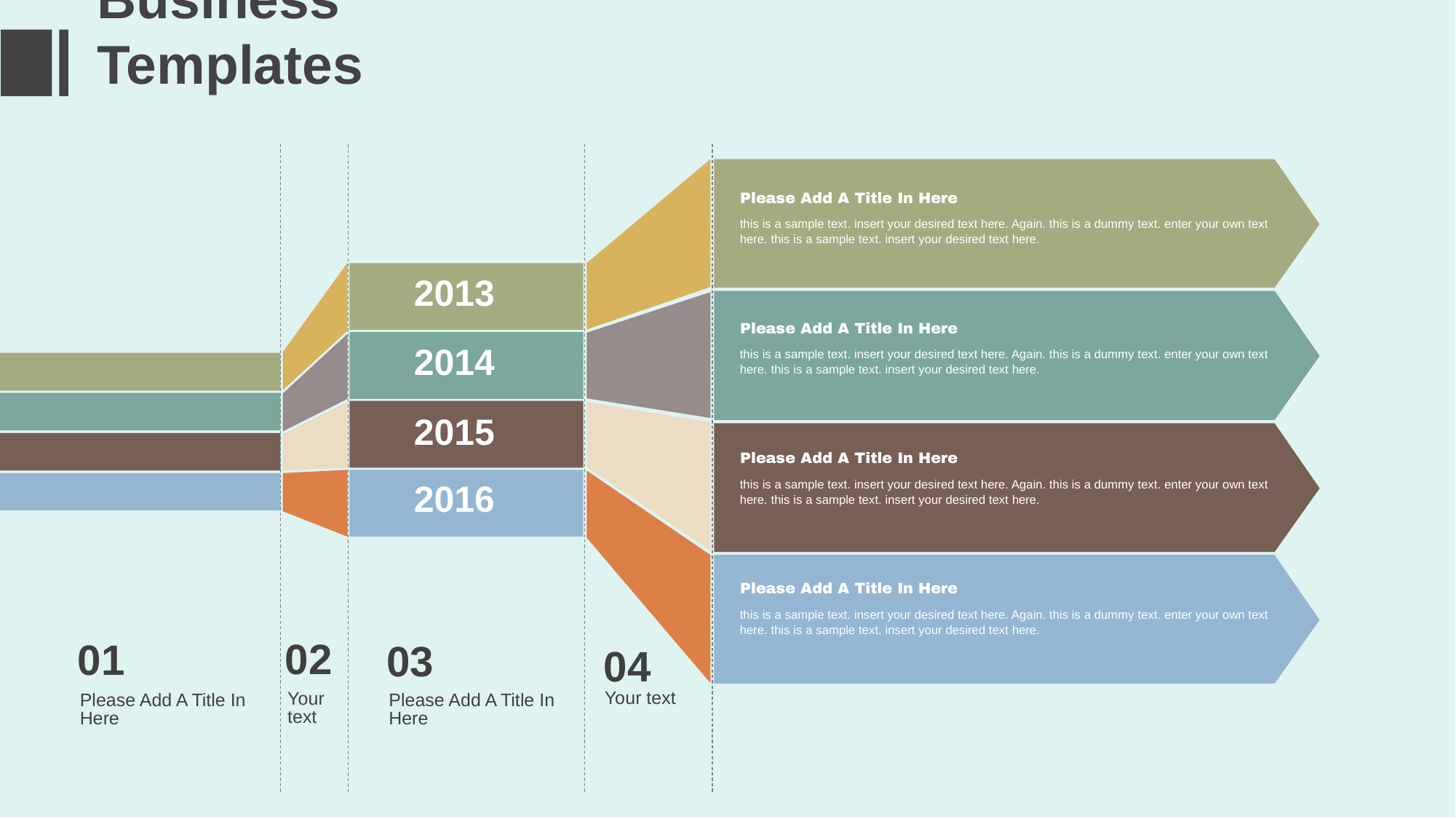

Please Add A Title In Here
this is a sample text. insert your desired text here. Again. this is a dummy text. enter your own text here. this is a sample text. insert your desired text here.

2013

Please Add A Title In Here
this is a sample text. insert your desired text here. Again. this is a dummy text. enter your own text here. this is a sample text. insert your desired text here.

2014

2015

Please Add A Title In Here
this is a sample text. insert your desired text here. Again. this is a dummy text. enter your own text here. this is a sample text. insert your desired text here.

2016

Please Add A Title In Here
this is a sample text. insert your desired text here. Again. this is a dummy text. enter your own text here. this is a sample text. insert your desired text here.
02
Your text
01
Please Add A Title In Here
03
Please Add A Title In Here
04
Your text